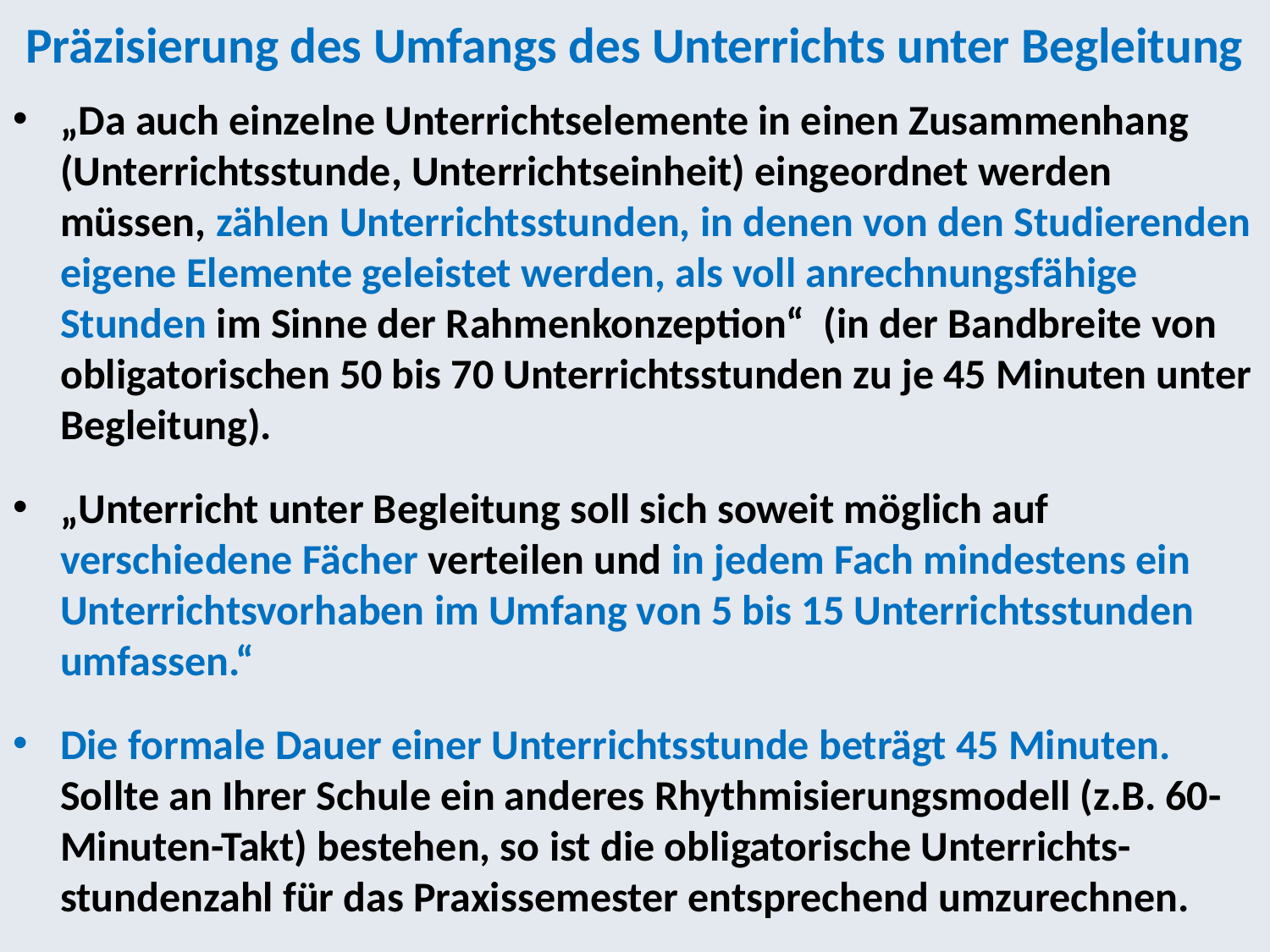

# Präzisierung des Umfangs des Unterrichts unter Begleitung
„Da auch einzelne Unterrichtselemente in einen Zusammenhang (Unterrichtsstunde, Unterrichtseinheit) eingeordnet werden müssen, zählen Unterrichtsstunden, in denen von den Studierenden eigene Elemente geleistet werden, als voll anrechnungsfähige Stunden im Sinne der Rahmenkonzeption“  (in der Bandbreite von obligatorischen 50 bis 70 Unterrichtsstunden zu je 45 Minuten unter Begleitung).

„Unterricht unter Begleitung soll sich soweit möglich auf verschiedene Fächer verteilen und in jedem Fach mindestens ein Unterrichtsvorhaben im Umfang von 5 bis 15 Unterrichtsstunden umfassen.“

Die formale Dauer einer Unterrichtsstunde beträgt 45 Minuten. Sollte an Ihrer Schule ein anderes Rhythmisierungsmodell (z.B. 60-Minuten-Takt) bestehen, so ist die obligatorische Unterrichts-stundenzahl für das Praxissemester entsprechend umzurechnen.